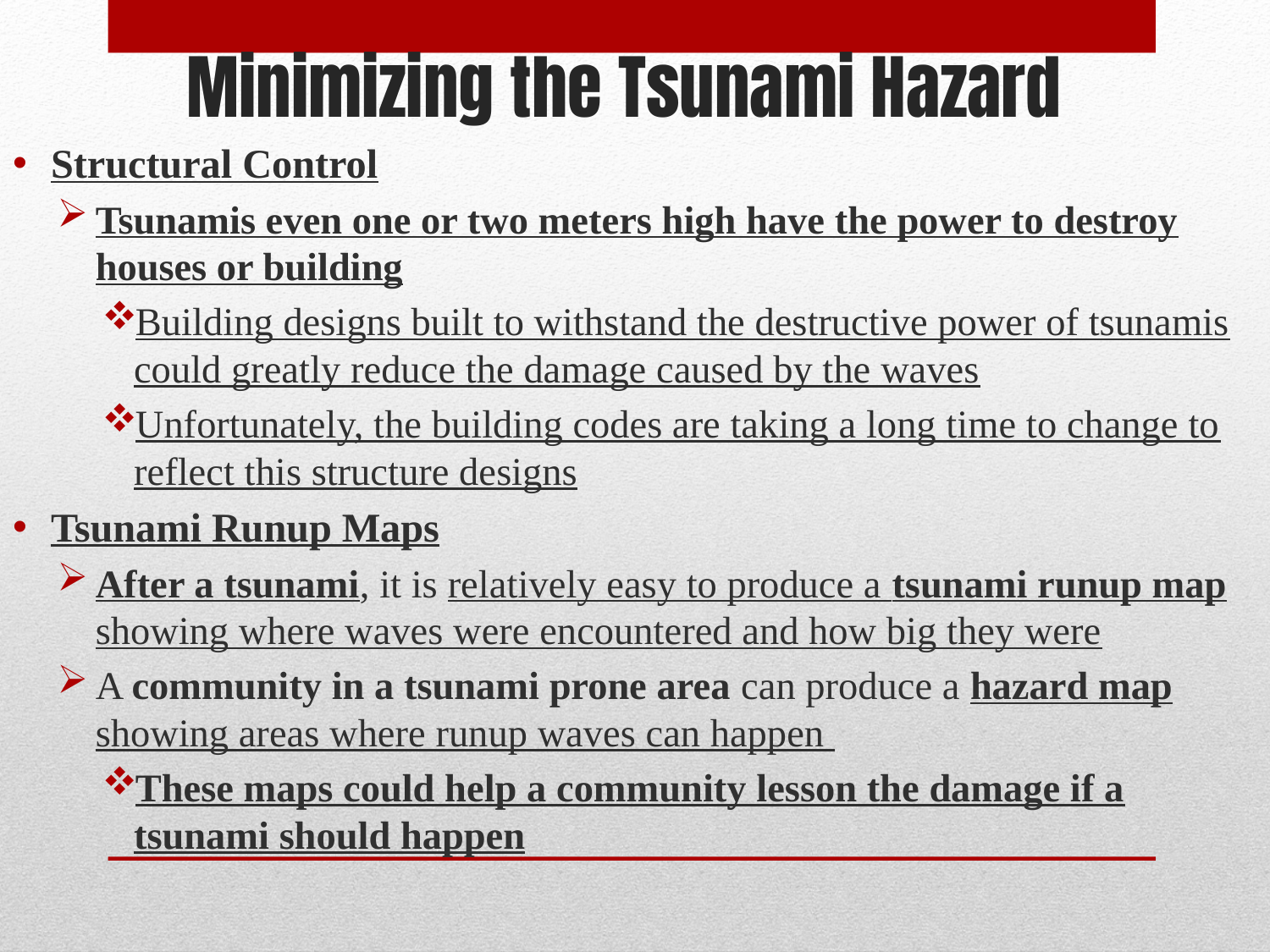

Minimizing the Tsunami Hazard
Structural Control
Tsunamis even one or two meters high have the power to destroy houses or building
Building designs built to withstand the destructive power of tsunamis could greatly reduce the damage caused by the waves
Unfortunately, the building codes are taking a long time to change to reflect this structure designs
Tsunami Runup Maps
After a tsunami, it is relatively easy to produce a tsunami runup map showing where waves were encountered and how big they were
A community in a tsunami prone area can produce a hazard map showing areas where runup waves can happen
These maps could help a community lesson the damage if a tsunami should happen